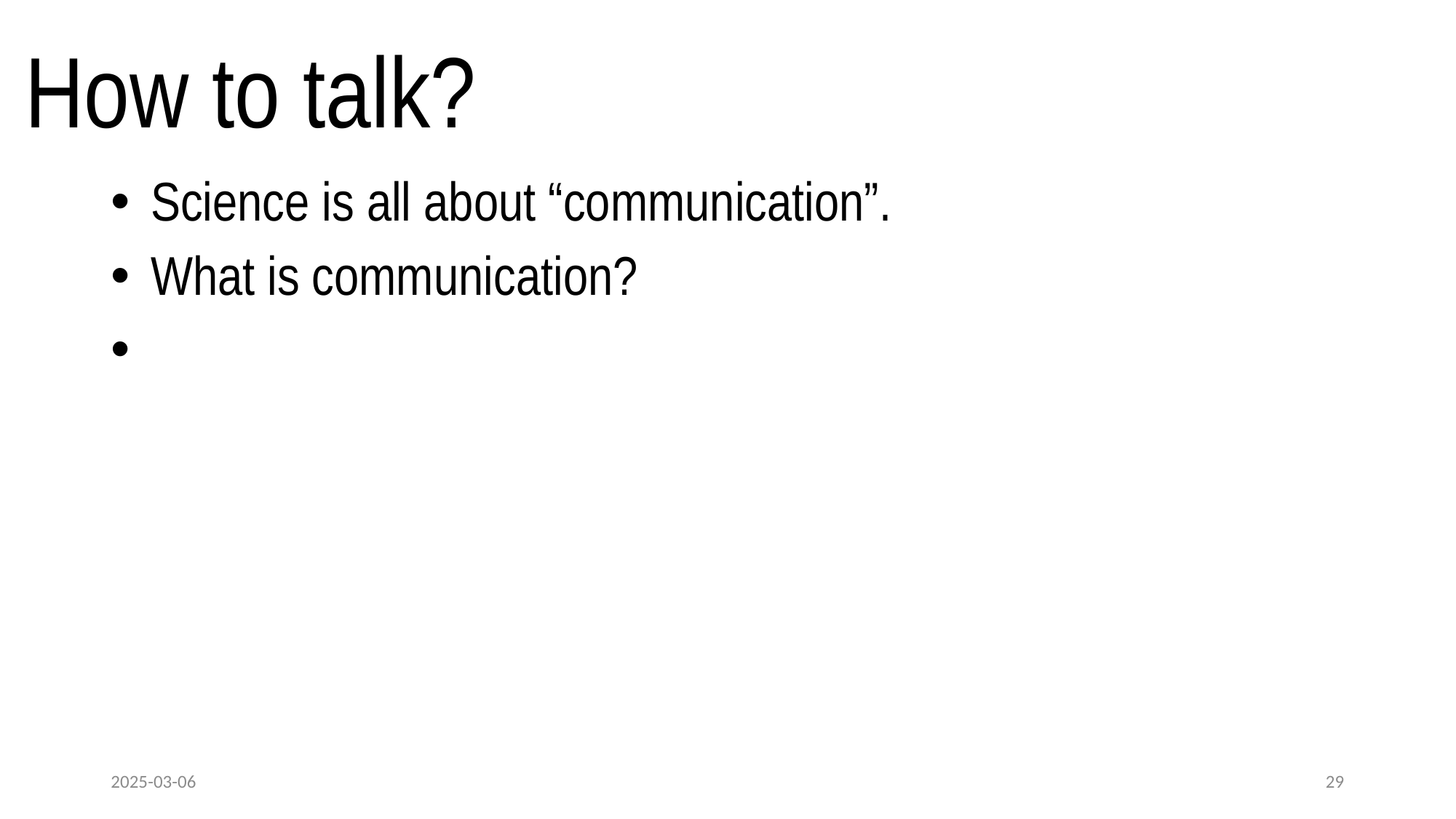

# How to talk?
 Science is all about “communication”.
 What is communication?

2025-03-06
29